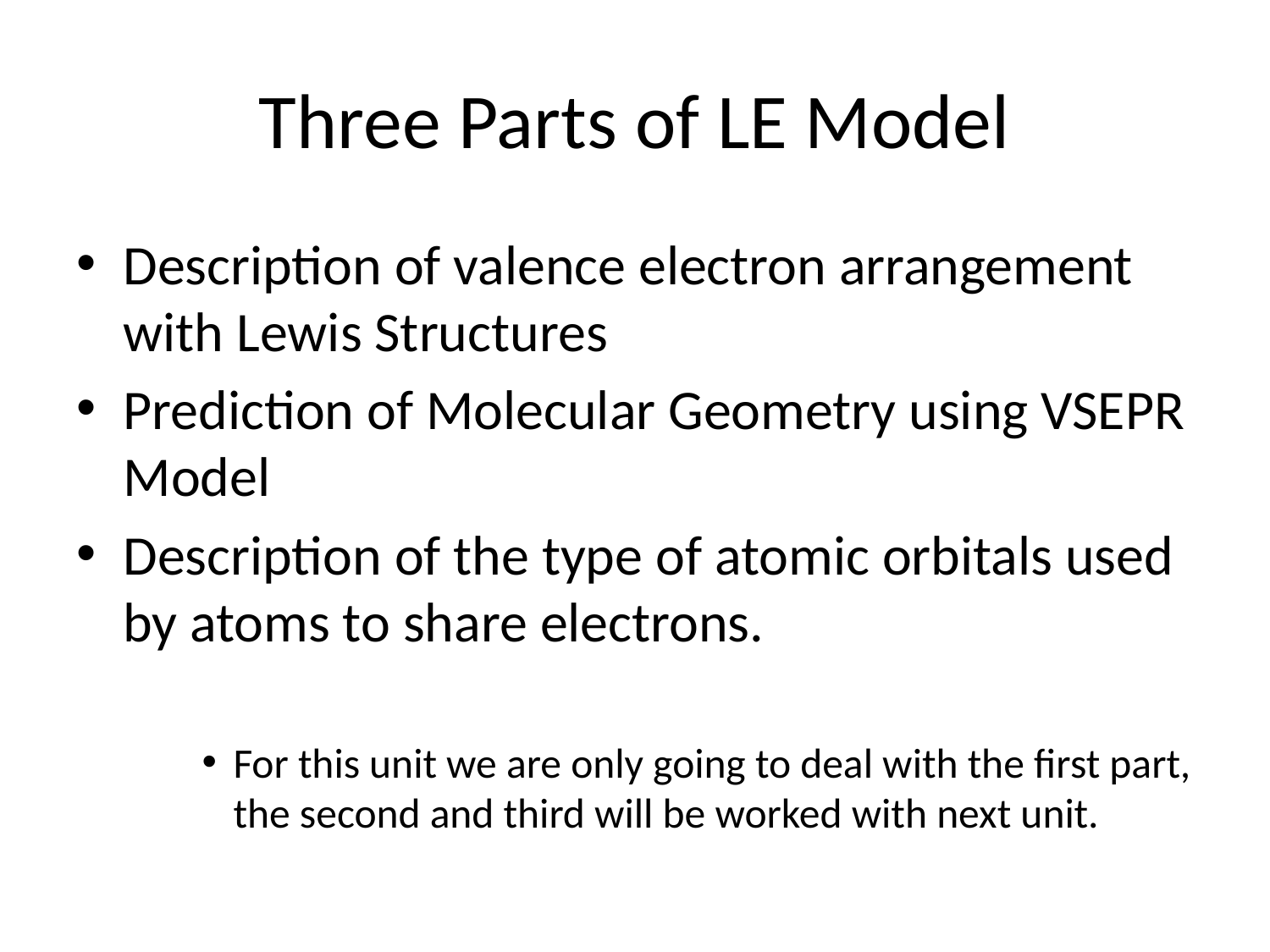

# Three Parts of LE Model
Description of valence electron arrangement with Lewis Structures
Prediction of Molecular Geometry using VSEPR Model
Description of the type of atomic orbitals used by atoms to share electrons.

For this unit we are only going to deal with the first part, the second and third will be worked with next unit.